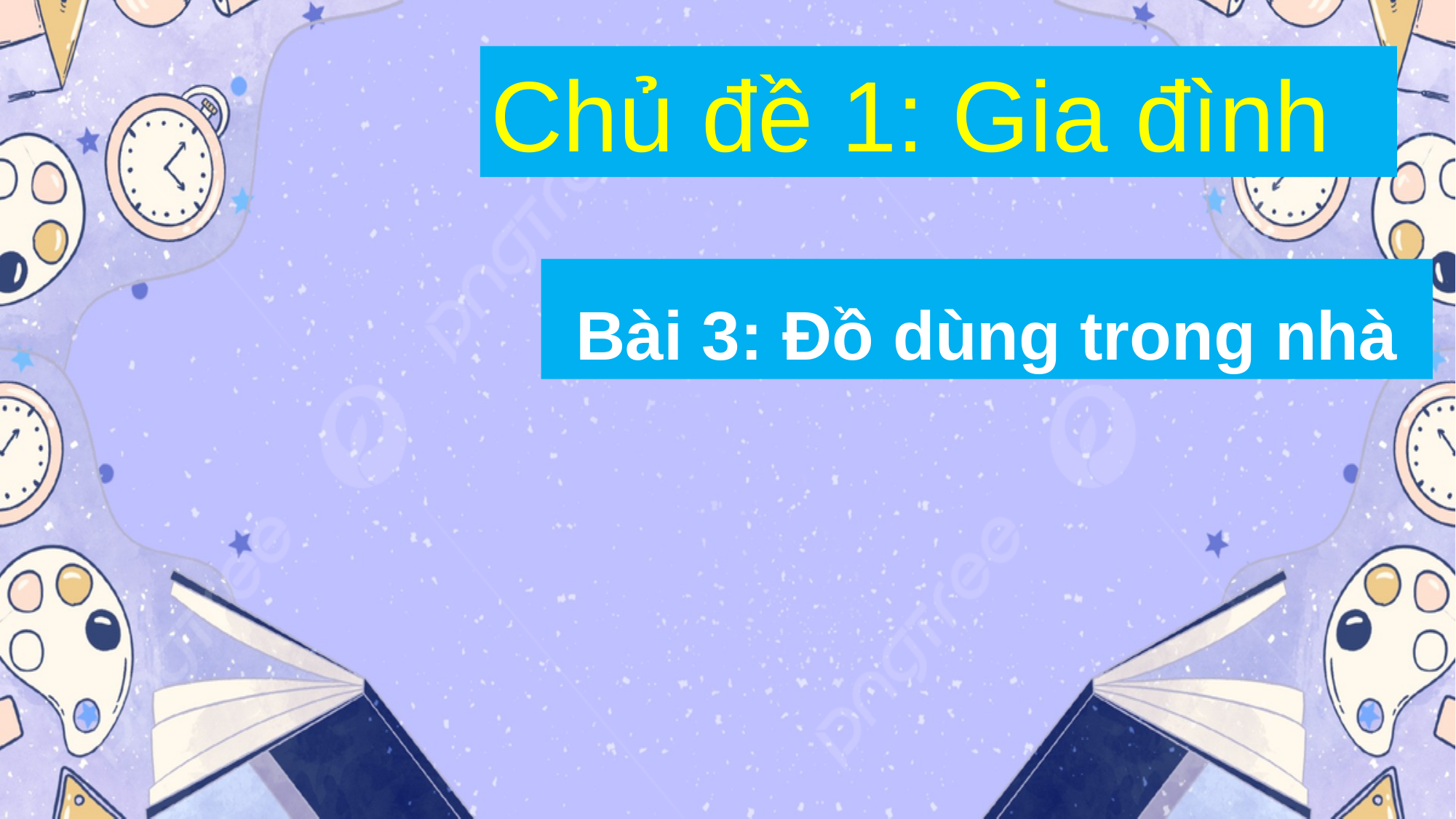

Chủ đề 1: Gia đình
Bài 3: Đồ dùng trong nhà